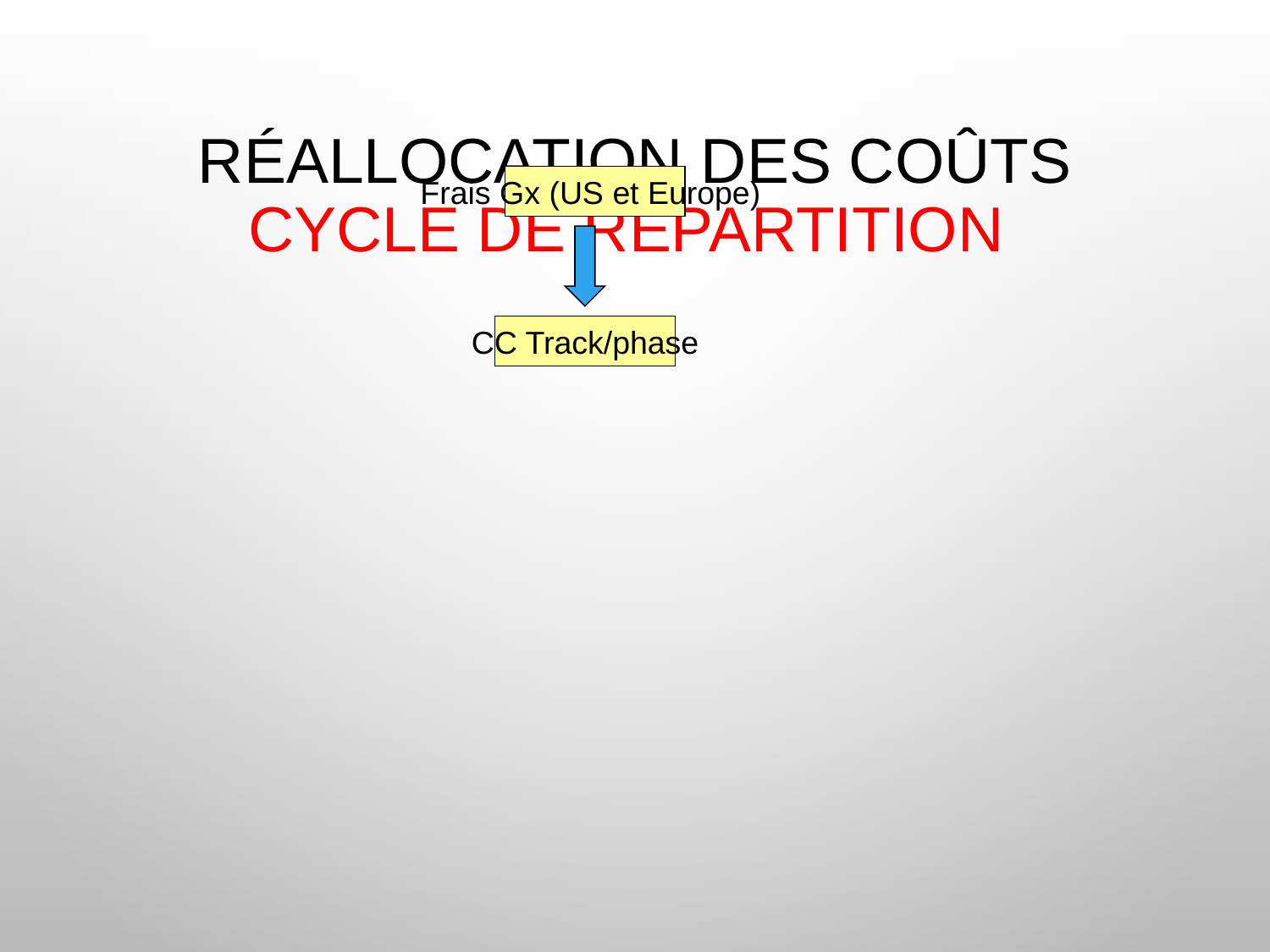

# Réallocation des coûts cycle de repartition
Frais Gx (US et Europe)

CC Track/phase